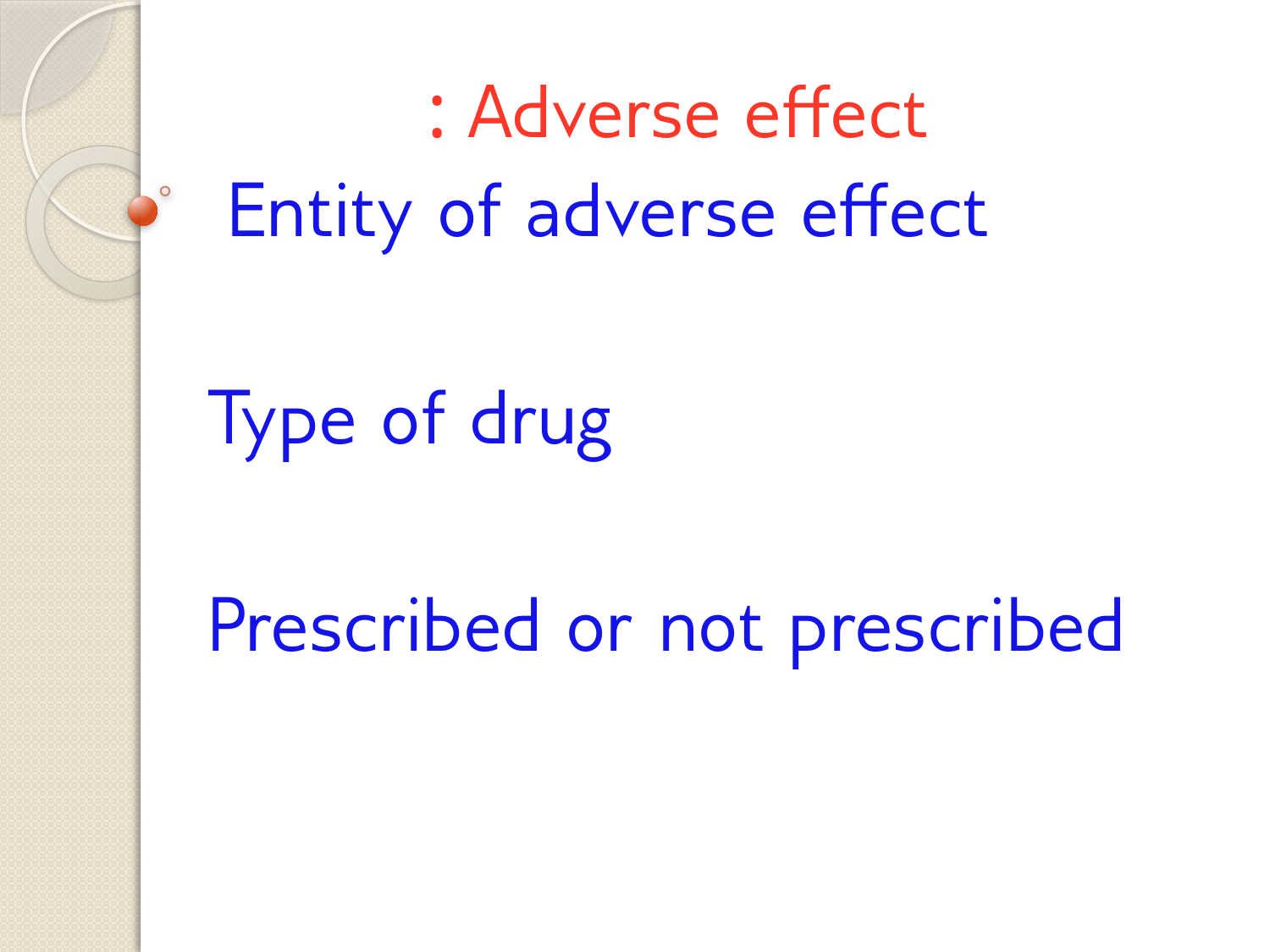

# Adverse effect :
Entity of adverse effect

Type of drug

Prescribed or not prescribed